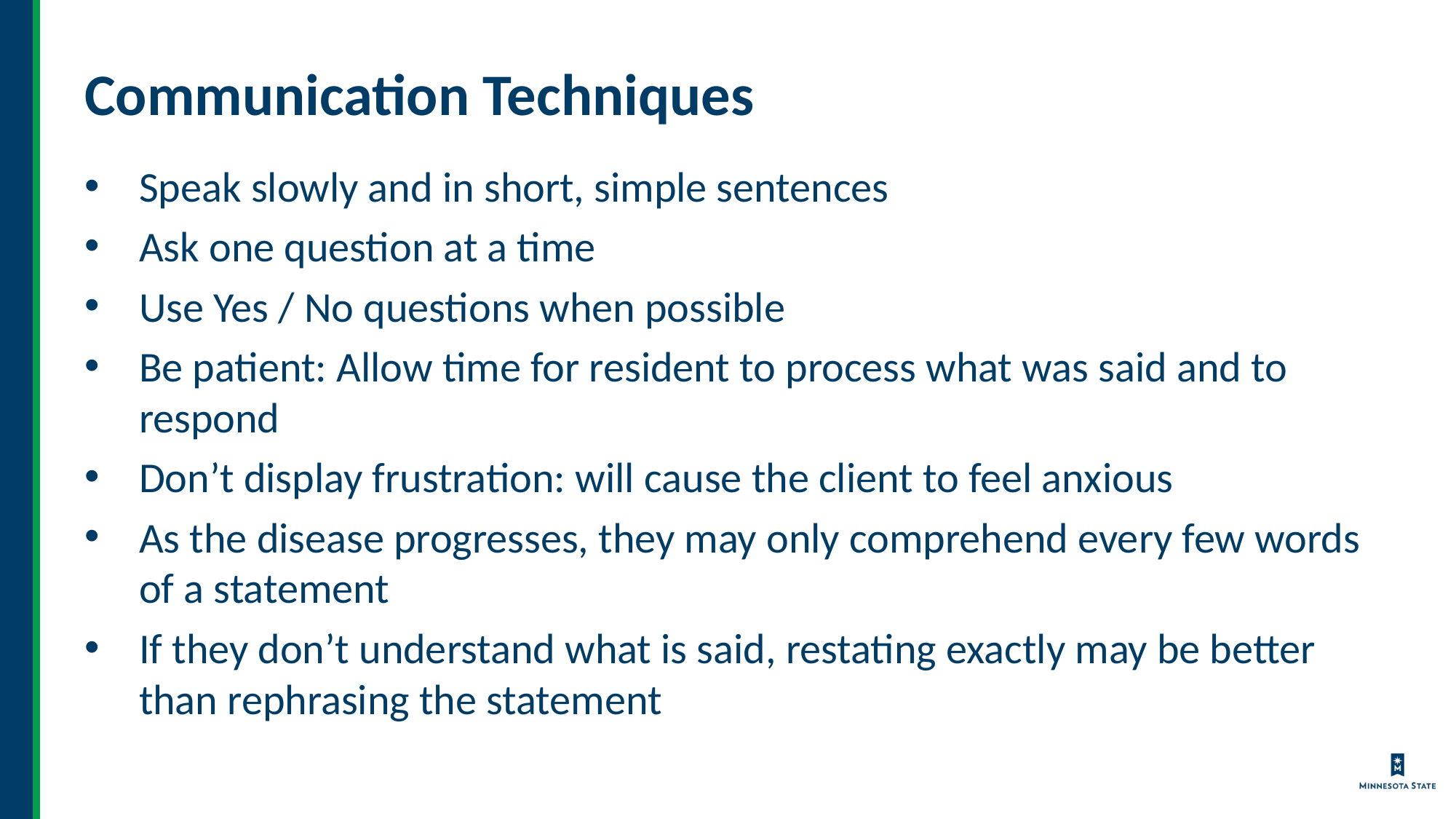

# Communication Techniques
Speak slowly and in short, simple sentences
Ask one question at a time
Use Yes / No questions when possible
Be patient: Allow time for resident to process what was said and to respond
Don’t display frustration: will cause the client to feel anxious
As the disease progresses, they may only comprehend every few words of a statement
If they don’t understand what is said, restating exactly may be better than rephrasing the statement